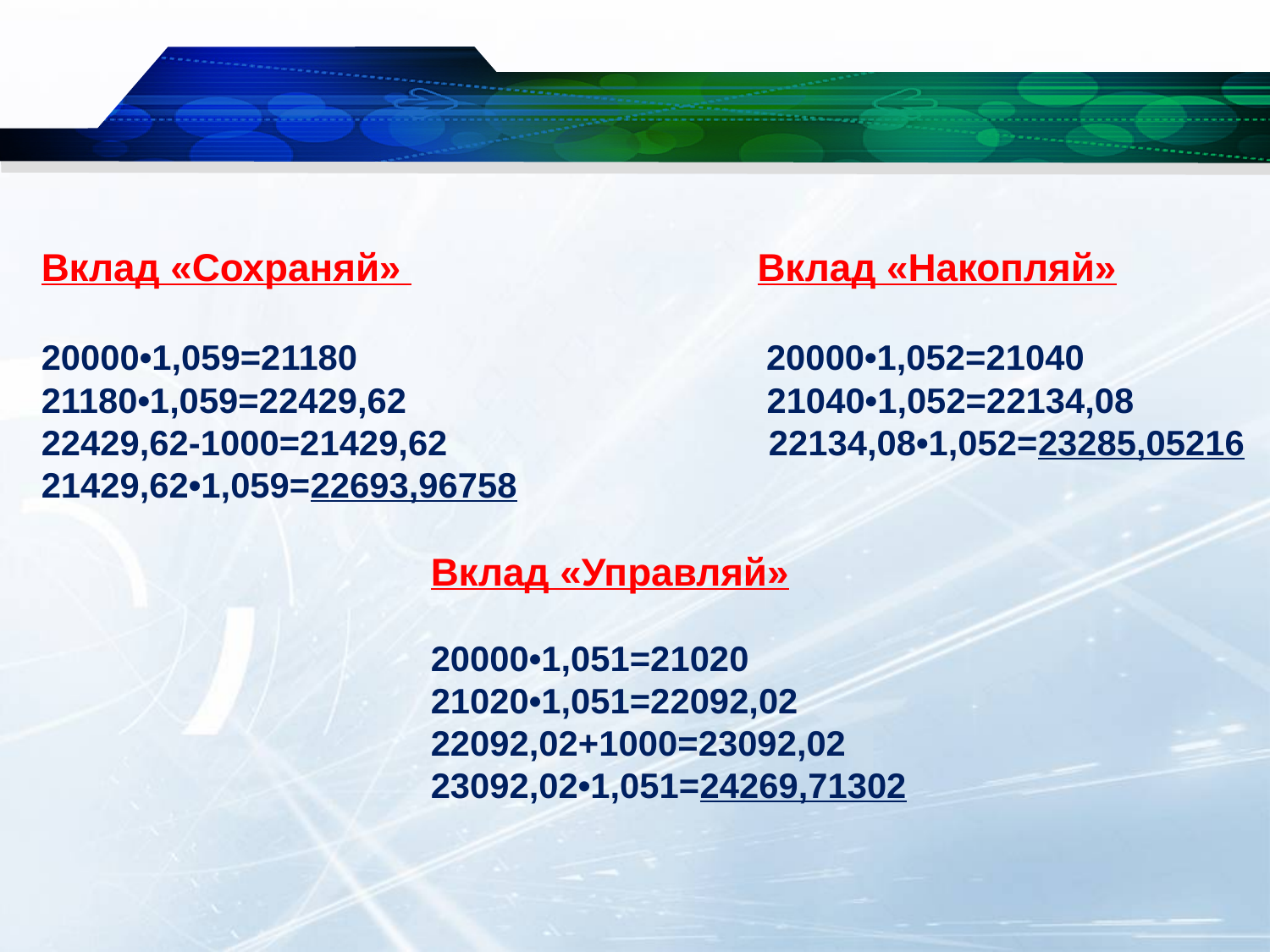

www.themegallery.com
Вклад «Сохраняй»                                 Вклад «Накопляй»

20000•1,059=21180                                          20000•1,052=21040
21180•1,059=22429,62                                     21040•1,052=22134,08
22429,62-1000=21429,62                                 22134,08•1,052=23285,05216
21429,62•1,059=22693,96758

                                        Вклад «Управляй»

                                        20000•1,051=21020
                                        21020•1,051=22092,02
                                        22092,02+1000=23092,02
                                        23092,02•1,051=24269,71302
Company Logo